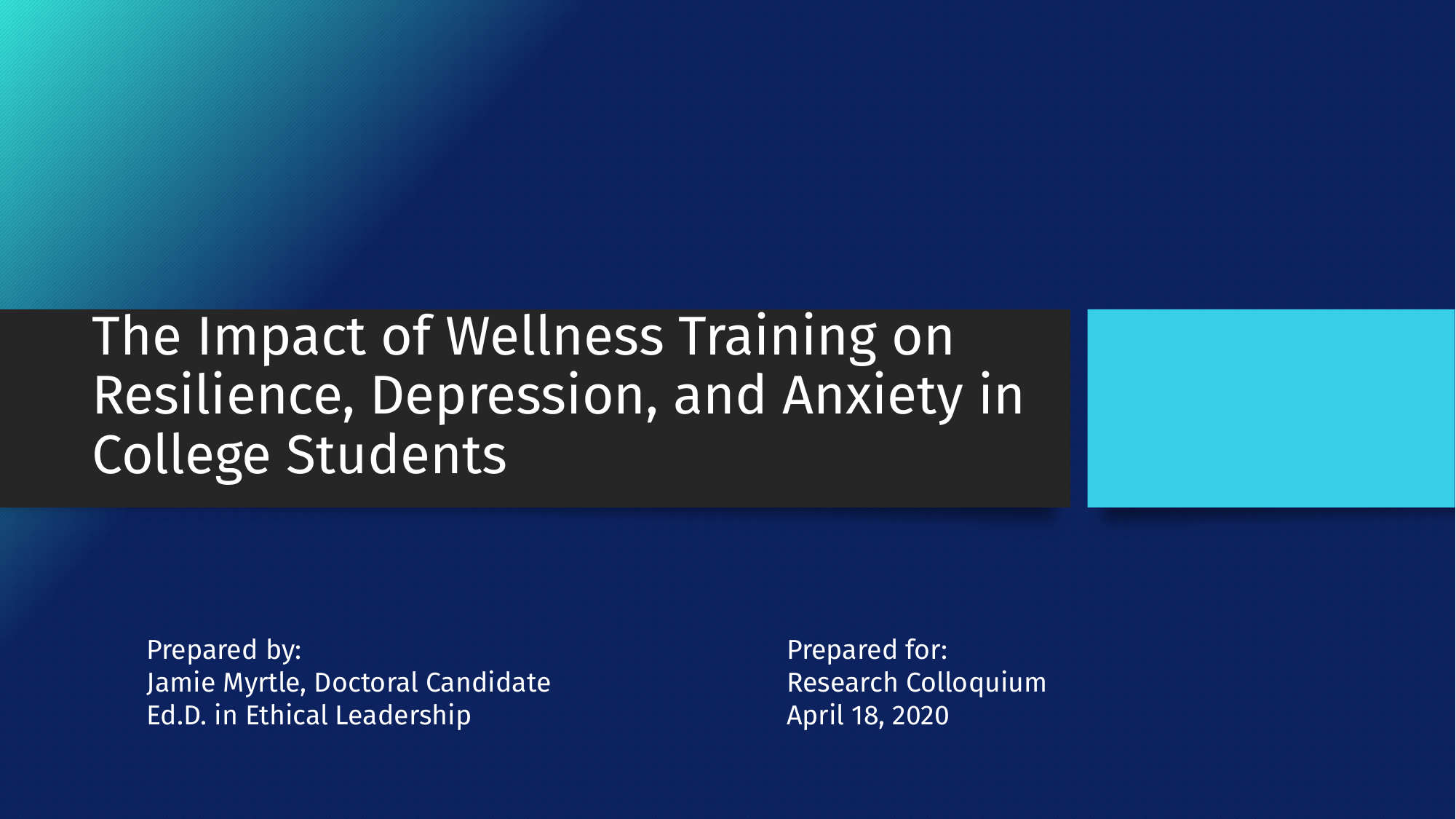

# The Impact of Wellness Training on Resilience, Depression, and Anxiety in College Students
Prepared by:
Jamie Myrtle, Doctoral Candidate
Ed.D. in Ethical Leadership
Prepared for:
Research Colloquium
April 18, 2020